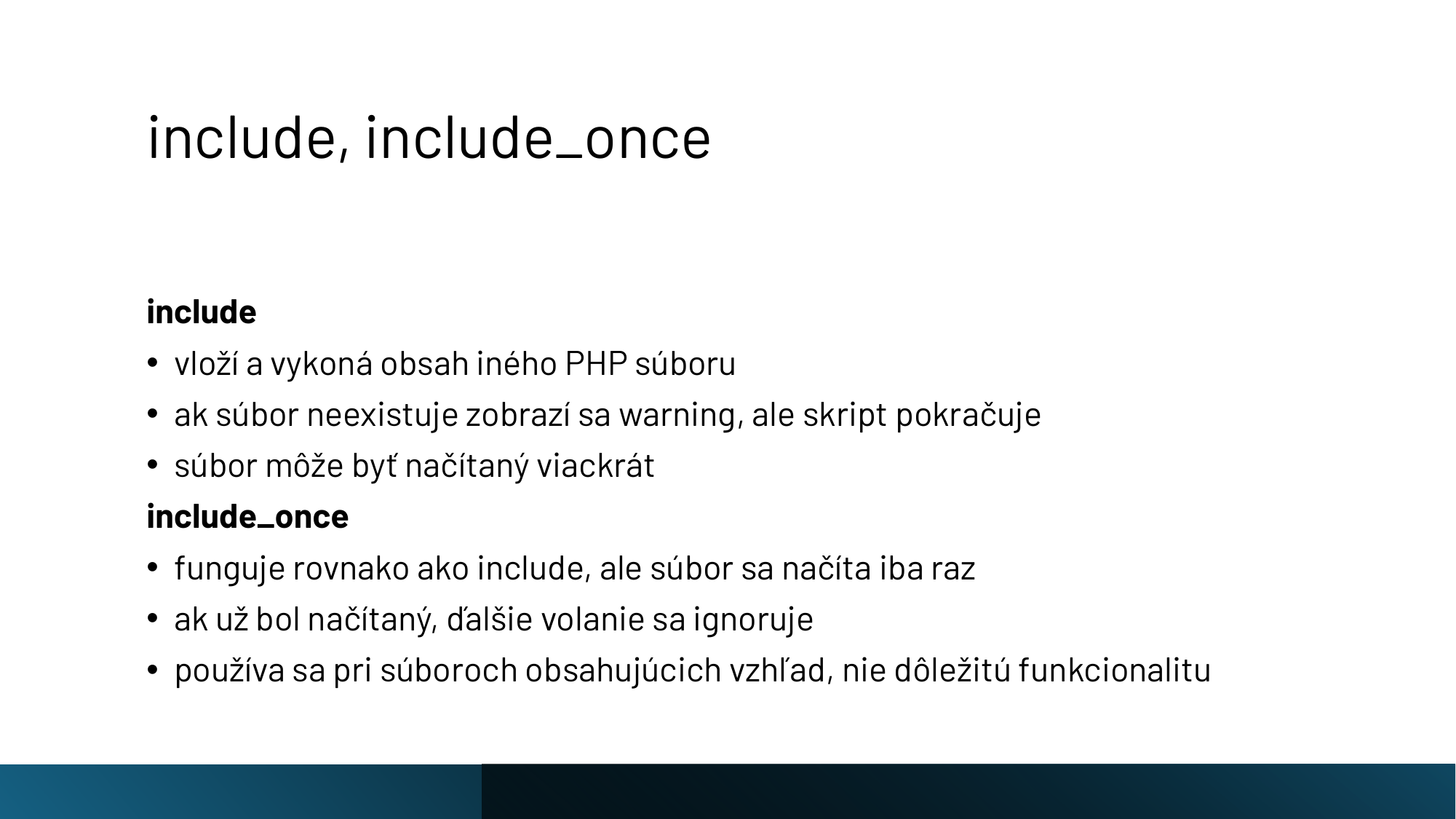

# include, include_once
include
vloží a vykoná obsah iného PHP súboru
ak súbor neexistuje zobrazí sa warning, ale skript pokračuje
súbor môže byť načítaný viackrát
include_once
funguje rovnako ako include, ale súbor sa načíta iba raz
ak už bol načítaný, ďalšie volanie sa ignoruje
používa sa pri súboroch obsahujúcich vzhľad, nie dôležitú funkcionalitu